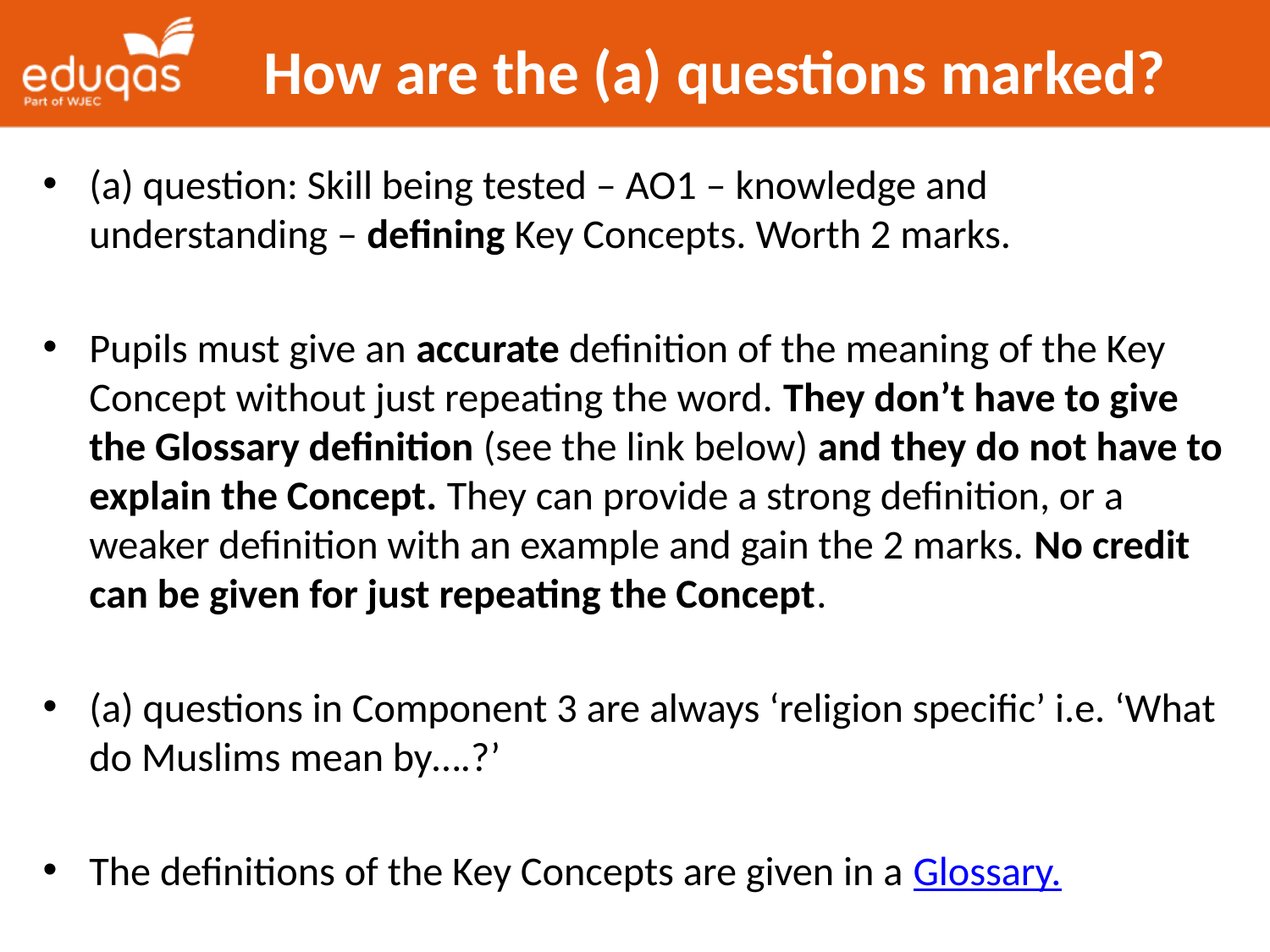

# How are the (a) questions marked?
(a) question: Skill being tested – AO1 – knowledge and understanding – defining Key Concepts. Worth 2 marks.

Pupils must give an accurate definition of the meaning of the Key Concept without just repeating the word. They don’t have to give the Glossary definition (see the link below) and they do not have to explain the Concept. They can provide a strong definition, or a weaker definition with an example and gain the 2 marks. No credit can be given for just repeating the Concept.

(a) questions in Component 3 are always ‘religion specific’ i.e. ‘What do Muslims mean by….?’

The definitions of the Key Concepts are given in a Glossary.